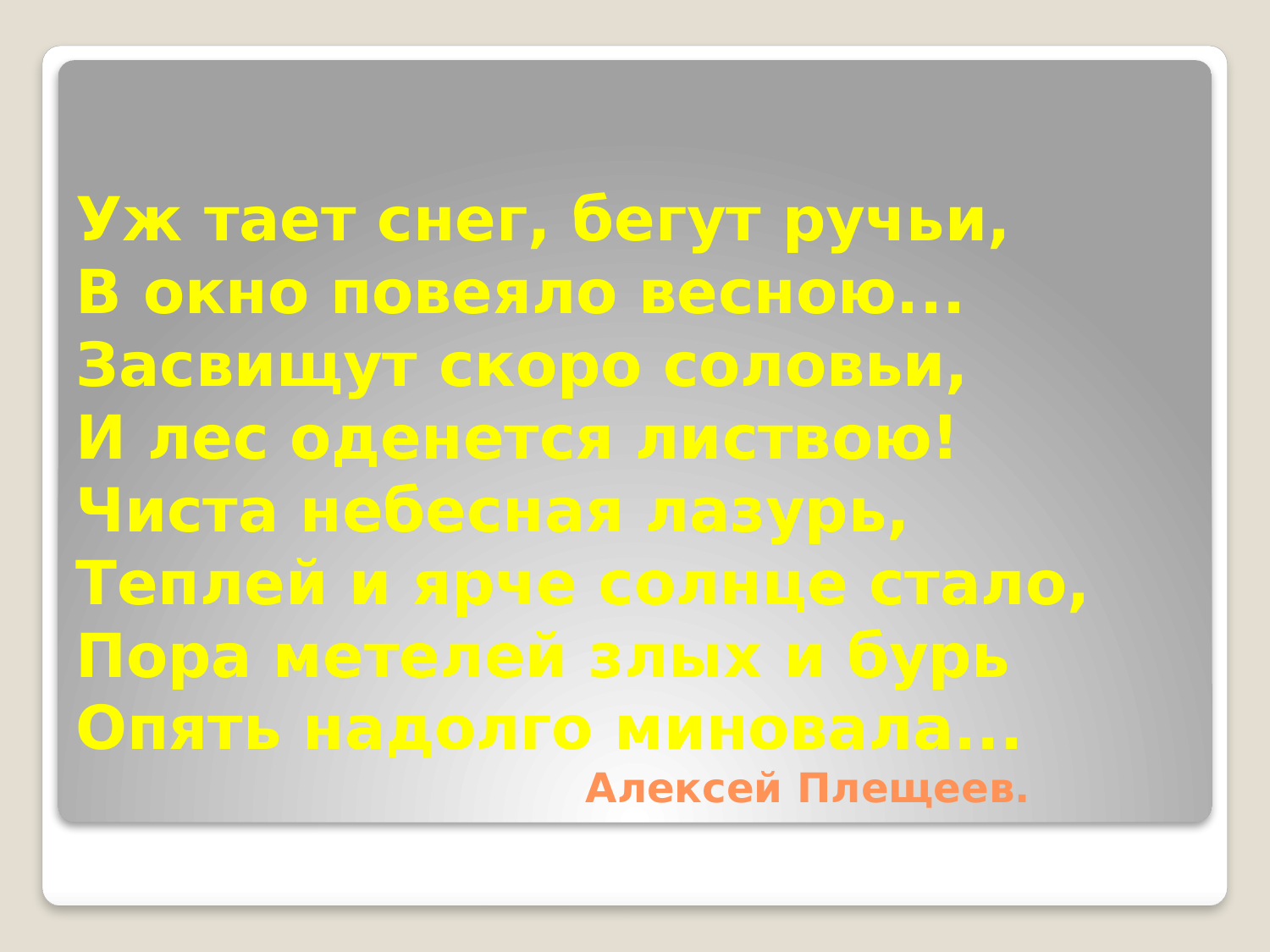

# Уж тает снег, бегут ручьи, В окно повеяло весною... Засвищут скоро соловьи, И лес оденется листвою! Чиста небесная лазурь, Теплей и ярче солнце стало, Пора метелей злых и бурь Опять надолго миновала... Алексей Плещеев.